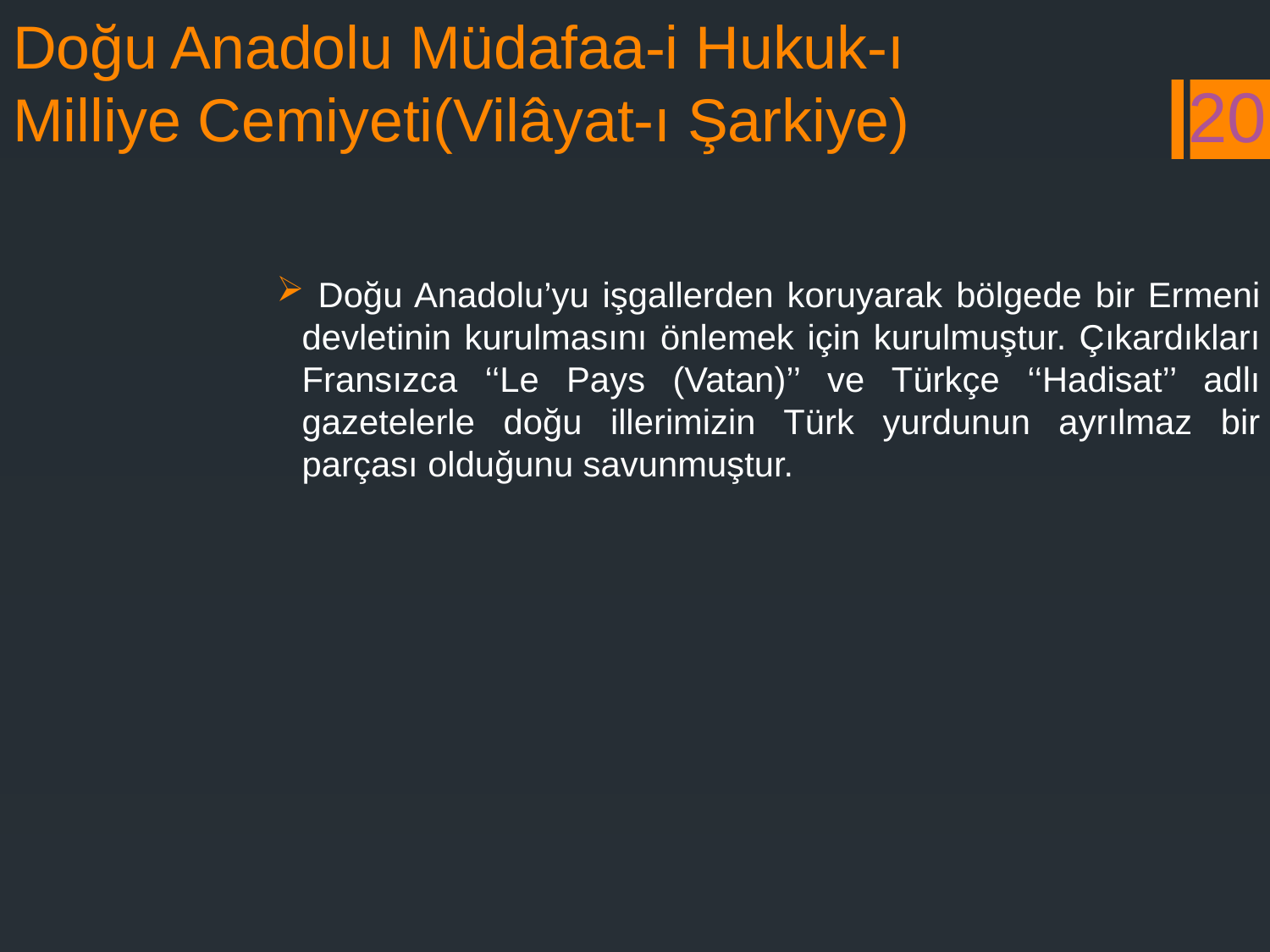

# Doğu Anadolu Müdafaa-i Hukuk-ı Milliye Cemiyeti(Vilâyat-ı Şarkiye)
20
 Doğu Anadolu’yu işgallerden koruyarak bölgede bir Ermeni devletinin kurulmasını önlemek için kurulmuştur. Çıkardıkları Fransızca ‘‘Le Pays (Vatan)’’ ve Türkçe ‘‘Hadisat’’ adlı gazetelerle doğu illerimizin Türk yurdunun ayrılmaz bir parçası olduğunu savunmuştur.